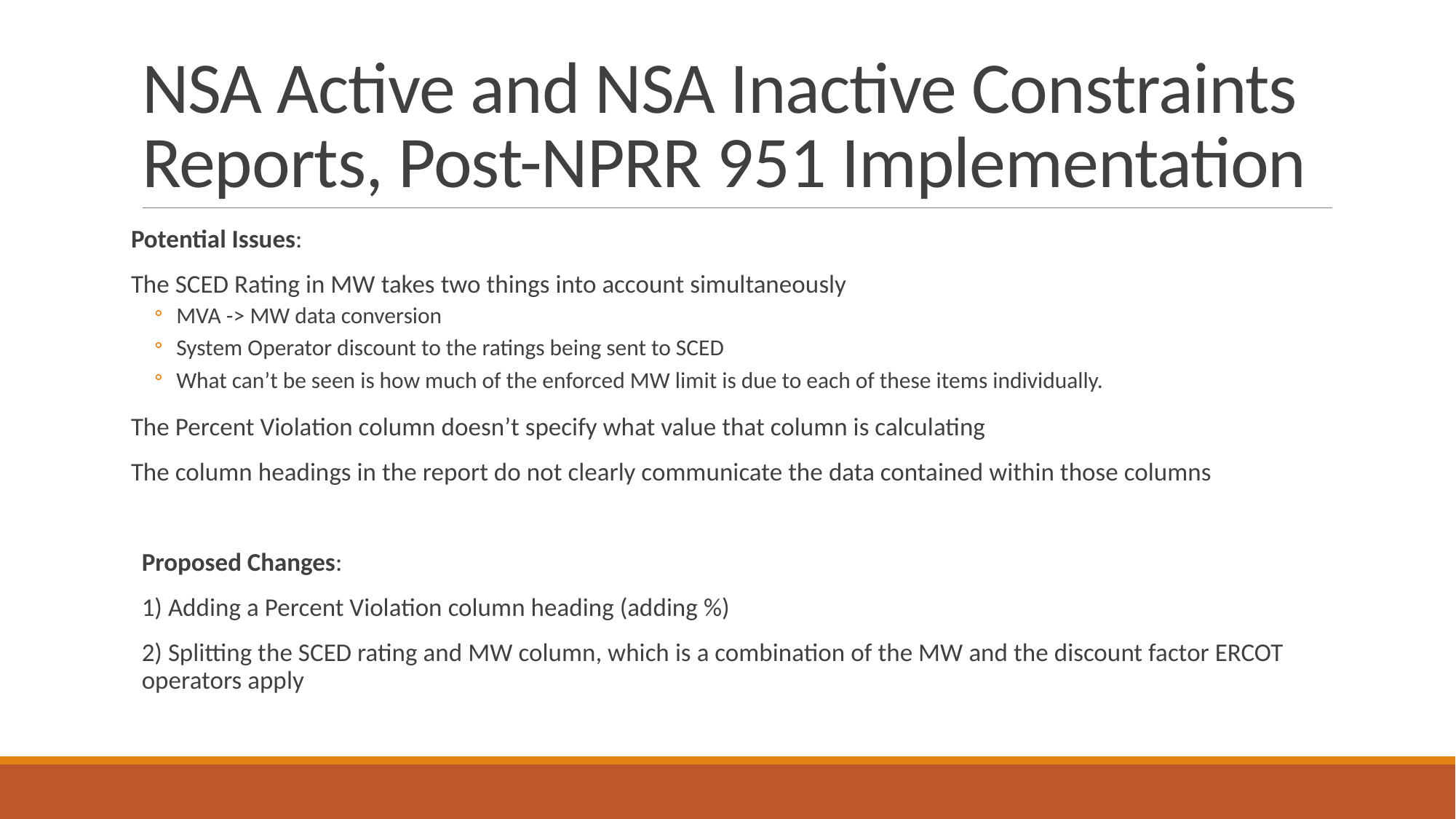

# NSA Active and NSA Inactive Constraints Reports, Post-NPRR 951 Implementation
Potential Issues:
The SCED Rating in MW takes two things into account simultaneously
MVA -> MW data conversion
System Operator discount to the ratings being sent to SCED
What can’t be seen is how much of the enforced MW limit is due to each of these items individually.
The Percent Violation column doesn’t specify what value that column is calculating
The column headings in the report do not clearly communicate the data contained within those columns

Proposed Changes:
1) Adding a Percent Violation column heading (adding %)
2) Splitting the SCED rating and MW column, which is a combination of the MW and the discount factor ERCOT operators apply